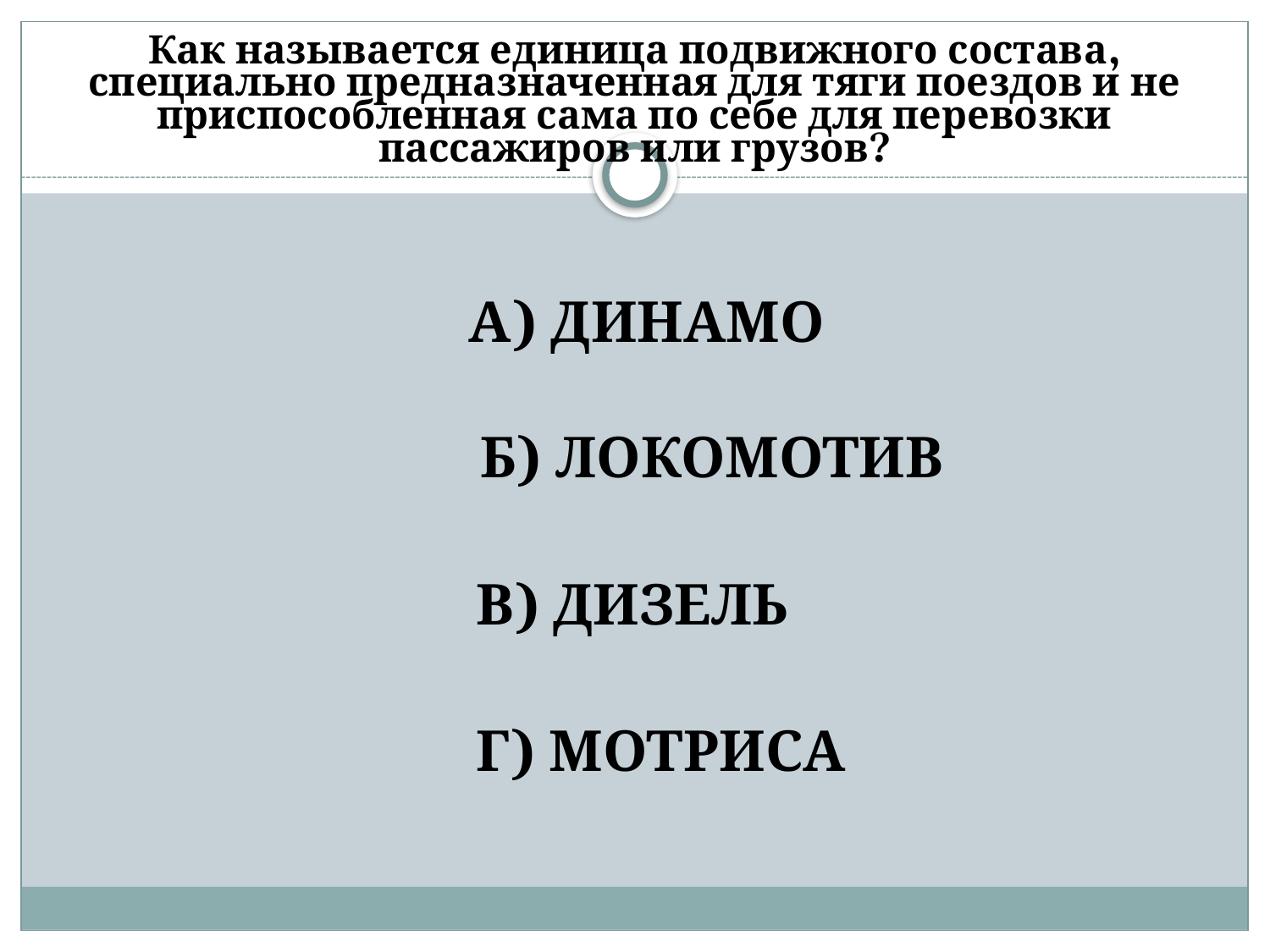

# Как называется единица подвижного состава, специально предназначенная для тяги поездов и не приспособленная сама по себе для перевозки пассажиров или грузов?
  А) ДИНАМО
           Б) ЛОКОМОТИВ
В) ДИЗЕЛЬ
    Г) МОТРИСА